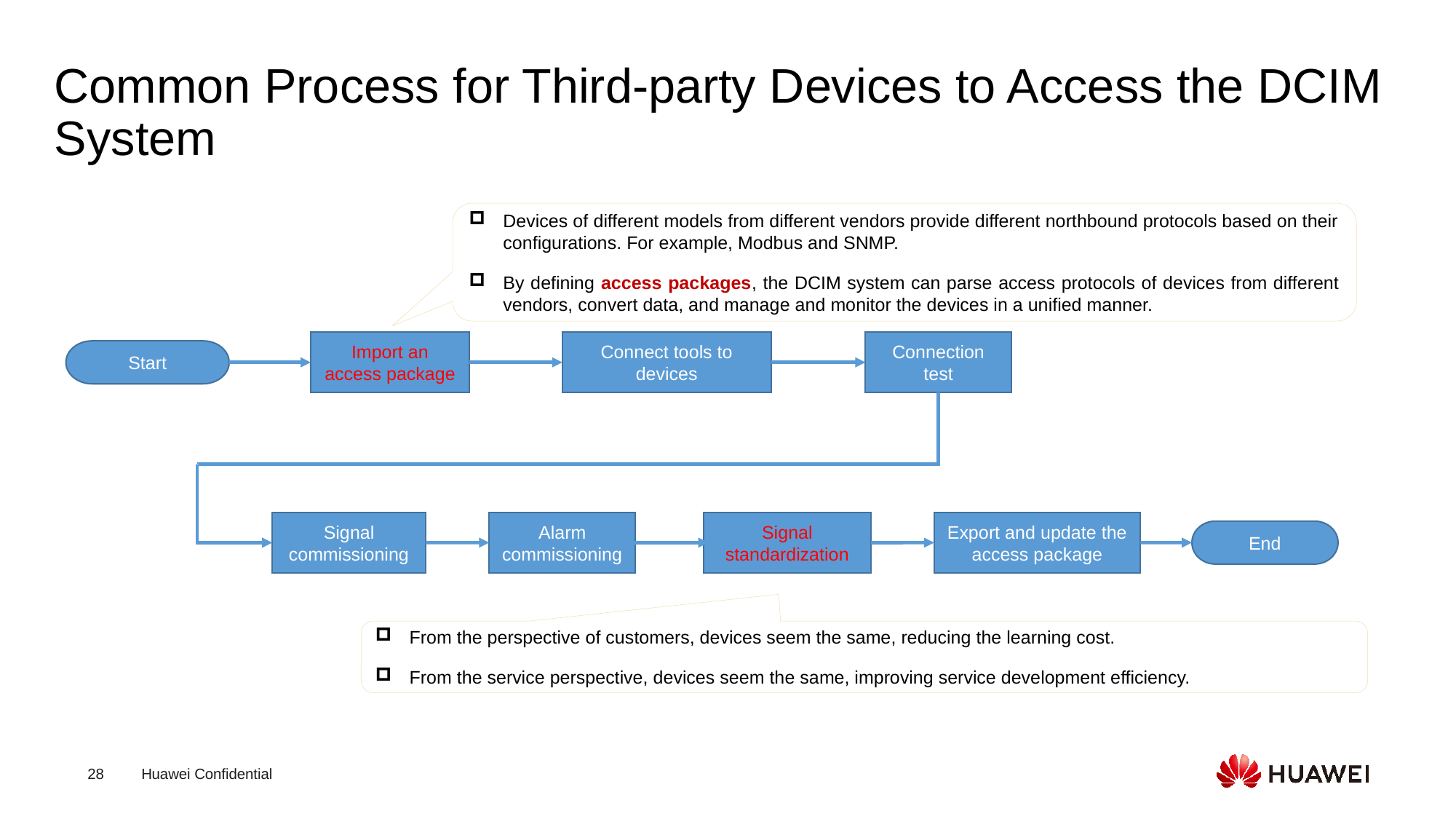

# Common Process for Third-party Devices to Access the DCIM System
Devices of different models from different vendors provide different northbound protocols based on their configurations. For example, Modbus and SNMP.
By defining access packages, the DCIM system can parse access protocols of devices from different vendors, convert data, and manage and monitor the devices in a unified manner.
Import an access package
Connect tools to devices
Connection test
Start
Alarm commissioning
Export and update the access package
Signal commissioning
Signal standardization
End
From the perspective of customers, devices seem the same, reducing the learning cost.
From the service perspective, devices seem the same, improving service development efficiency.